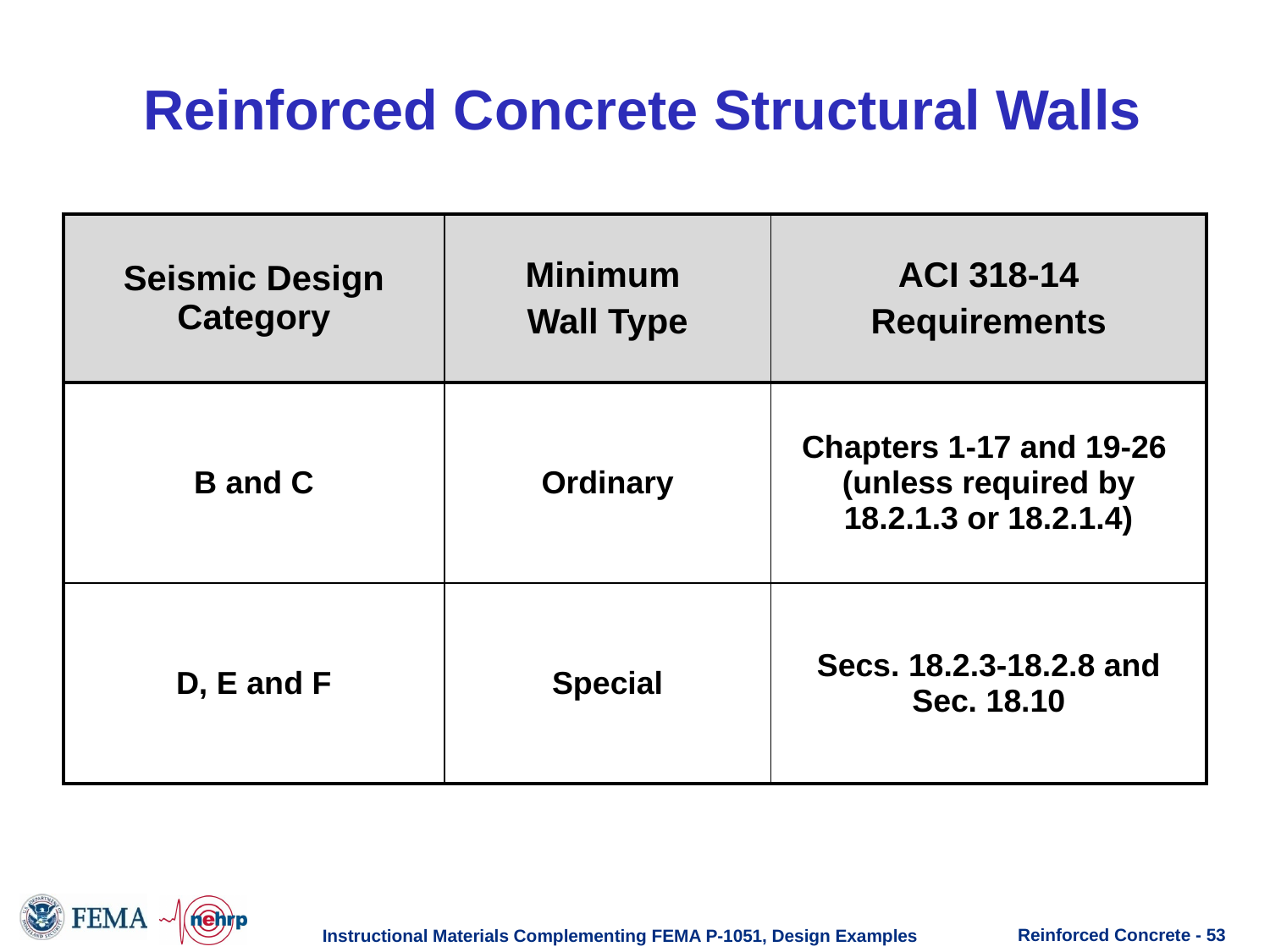

# Reinforced Concrete Structural Walls
| Seismic Design Category | Minimum Wall Type | ACI 318-14 Requirements |
| --- | --- | --- |
| B and C | Ordinary | Chapters 1-17 and 19-26 (unless required by 18.2.1.3 or 18.2.1.4) |
| D, E and F | Special | Secs. 18.2.3-18.2.8 and Sec. 18.10 |
Instructional Materials Complementing FEMA P-1051, Design Examples